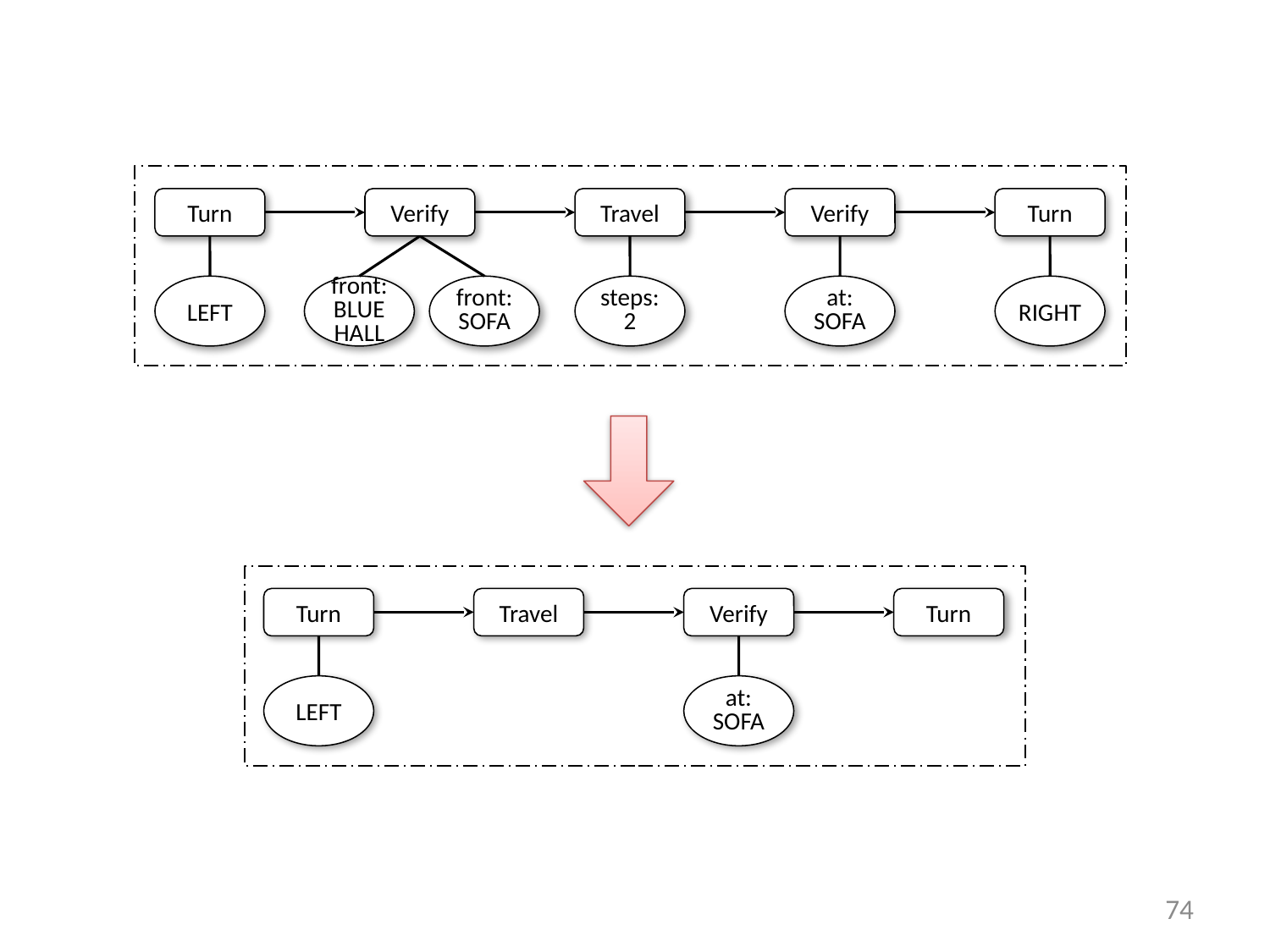

Turn
Verify
Travel
Verify
Turn
LEFT
front:
BLUE
HALL
front:
SOFA
steps:
2
at:
SOFA
RIGHT

Turn
Travel
Verify
Turn
LEFT
at:
SOFA
74